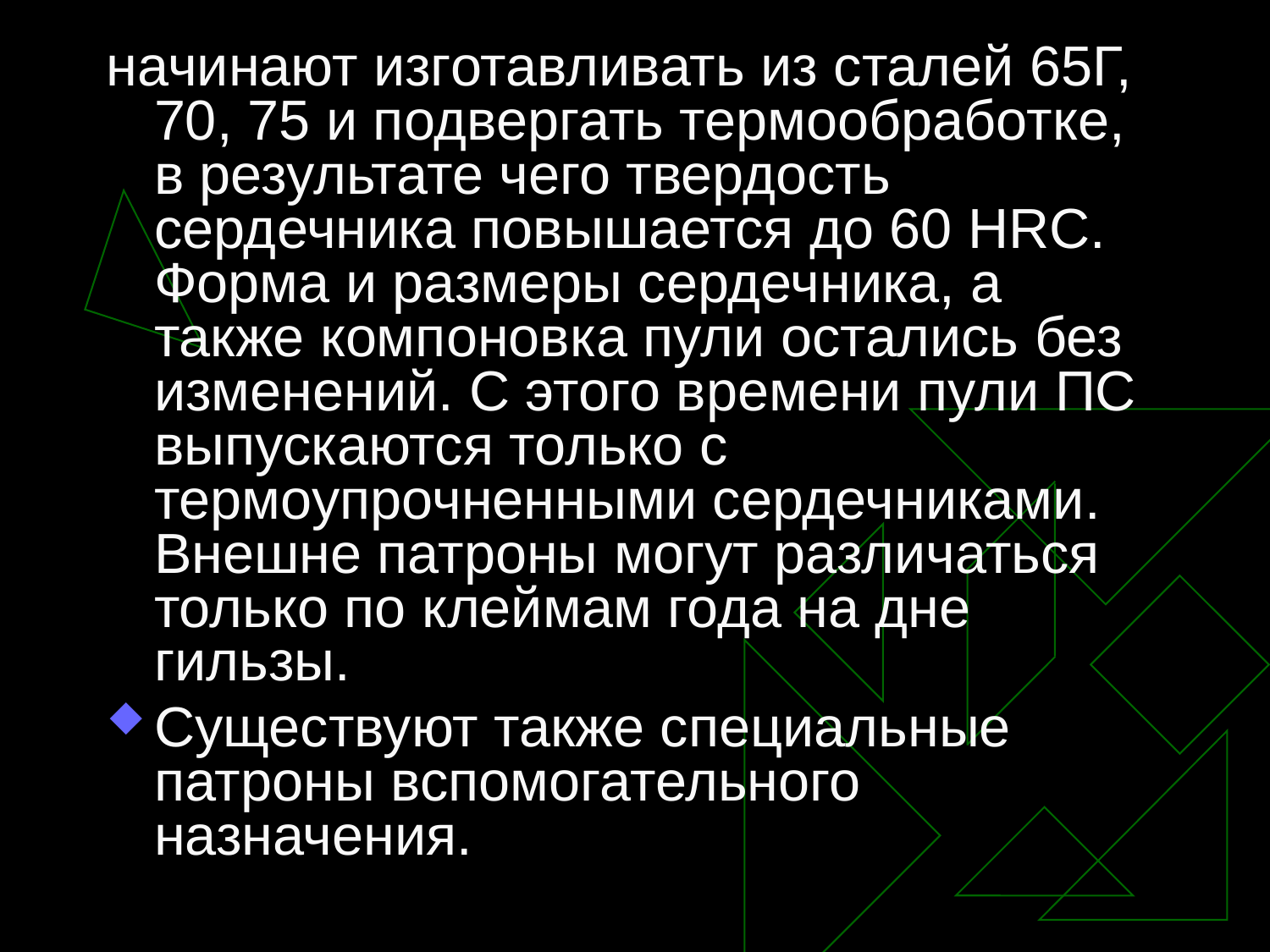

начинают изготавливать из сталей 65Г, 70, 75 и подвергать термообработке, в результате чего твердость сердечника повышается до 60 HRC. Форма и размеры сердечника, а также компоновка пули остались без изменений. С этого времени пули ПС выпускаются только с термоупрочненными сердечниками. Внешне патроны могут различаться только по клеймам года на дне гильзы.
Существуют также специальные патроны вспомогательного назначения.